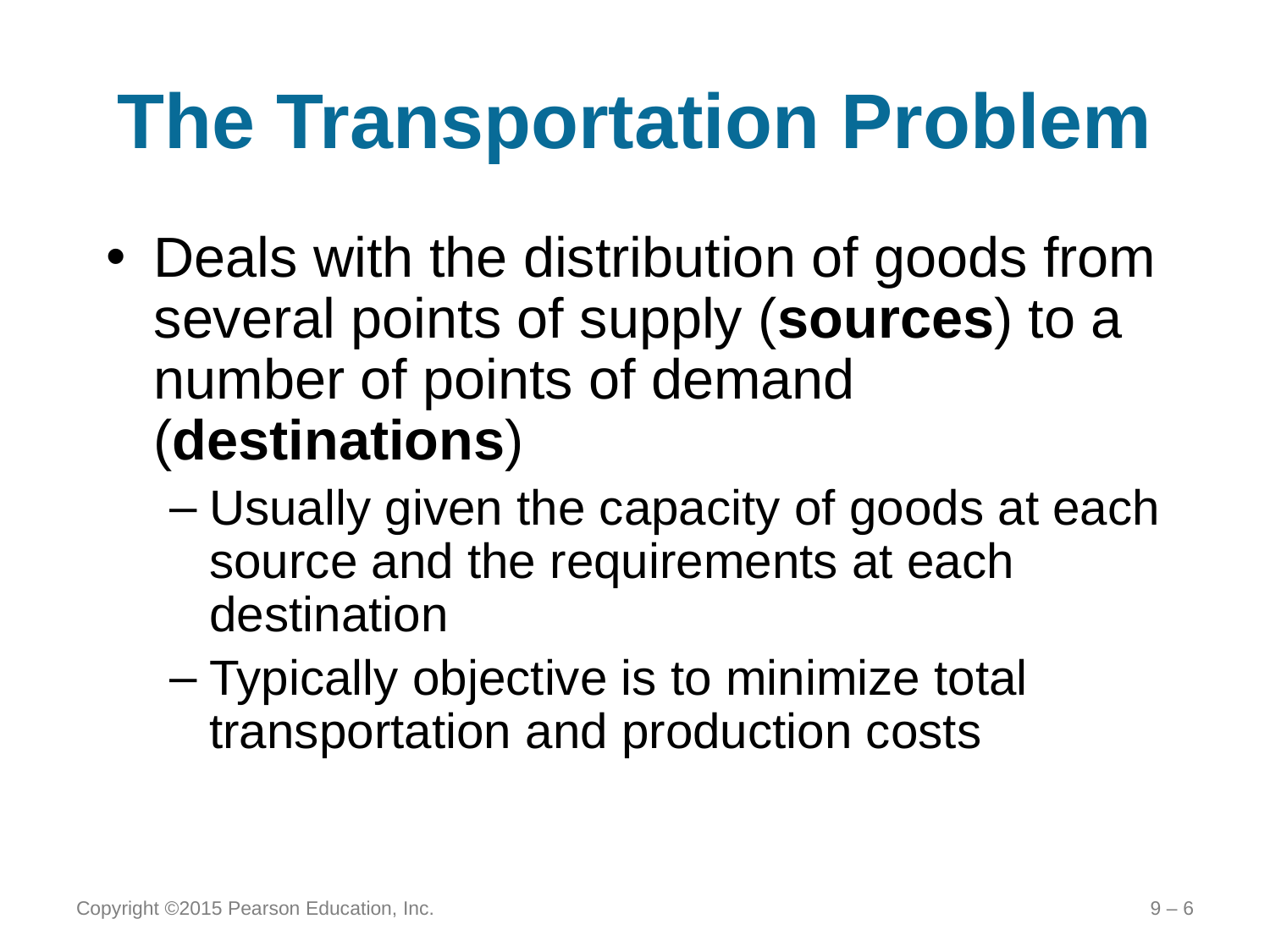

# The Transportation Problem
Deals with the distribution of goods from several points of supply (sources) to a number of points of demand (destinations)
Usually given the capacity of goods at each source and the requirements at each destination
Typically objective is to minimize total transportation and production costs
Copyright ©2015 Pearson Education, Inc.
9 – 6